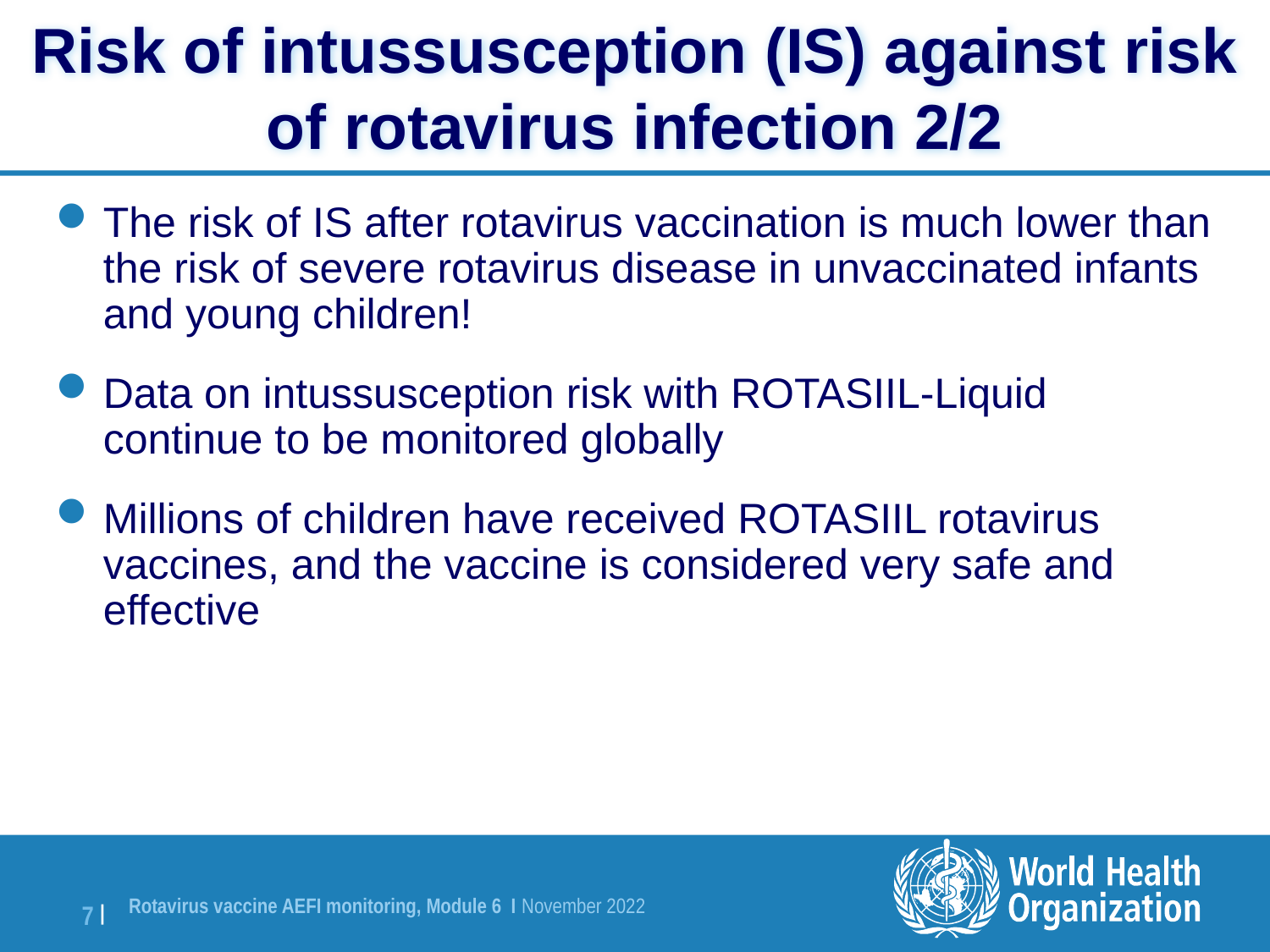

Risk of intussusception (IS) against risk of rotavirus infection 2/2
The risk of IS after rotavirus vaccination is much lower than the risk of severe rotavirus disease in unvaccinated infants and young children!
Data on intussusception risk with ROTASIIL-Liquid continue to be monitored globally
Millions of children have received ROTASIIL rotavirus vaccines, and the vaccine is considered very safe and effective